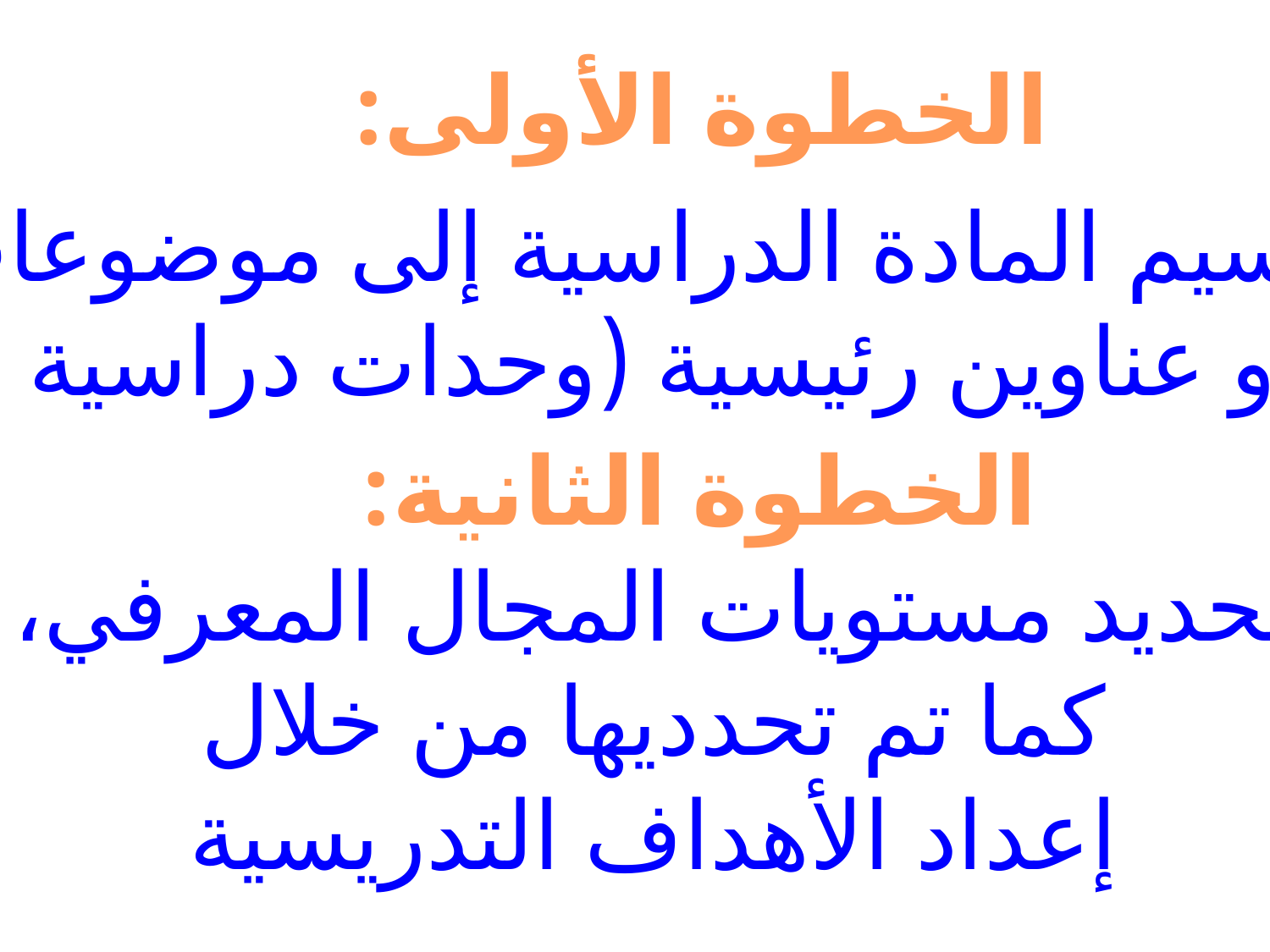

الخطوة الأولى:
تقسيم المادة الدراسية إلى موضوعات
 أو عناوين رئيسية (وحدات دراسية )
الخطوة الثانية:
تحديد مستويات المجال المعرفي،
 كما تم تحدديها من خلال
إعداد الأهداف التدريسية